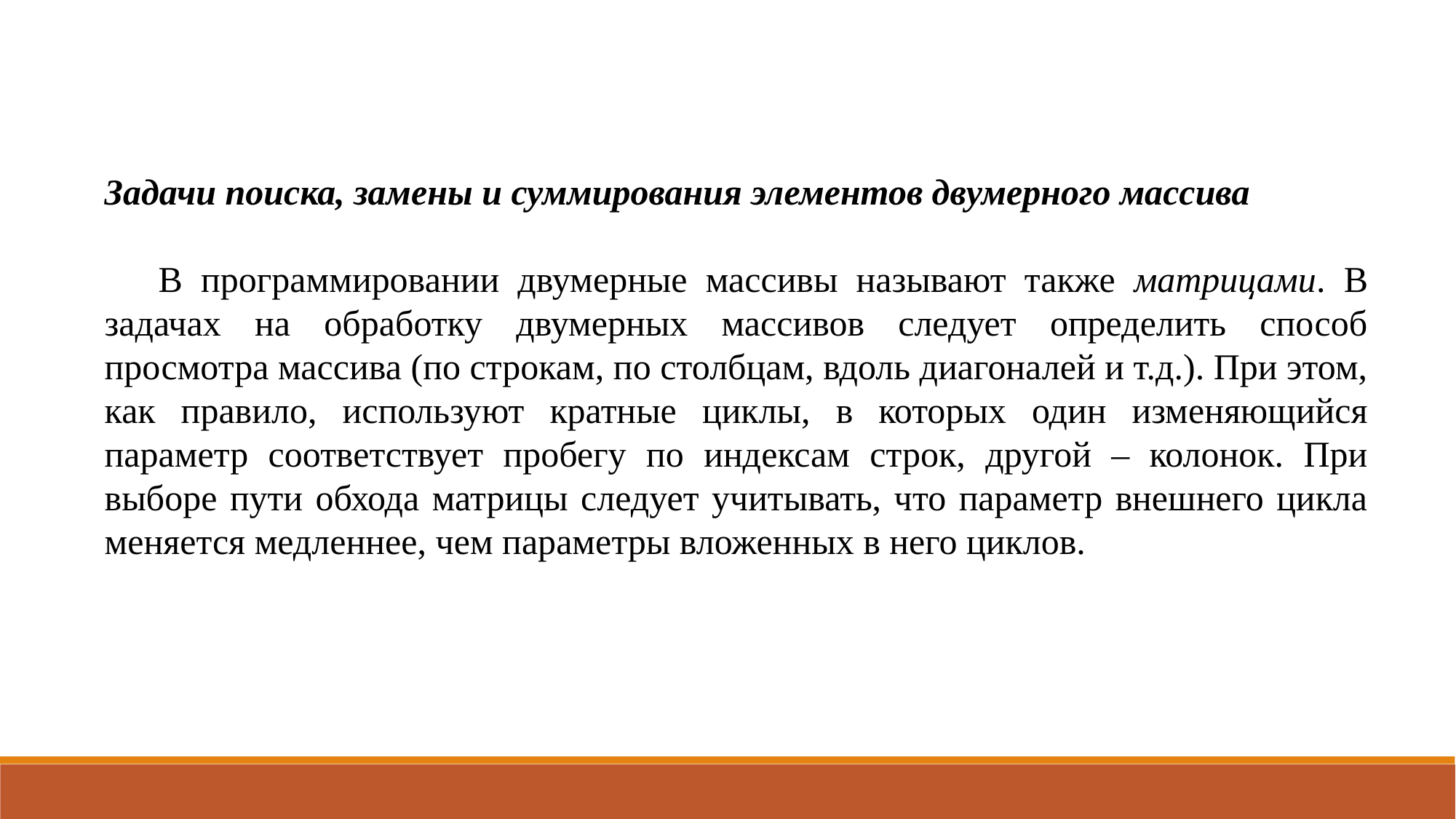

Задачи поиска, замены и суммирования элементов двумерного массива

В программировании двумерные массивы называют также матрицами. В задачах на обработку двумерных массивов следует определить способ просмотра массива (по строкам, по столбцам, вдоль диагоналей и т.д.). При этом, как правило, используют кратные циклы, в которых один изменяющийся параметр соответствует пробегу по индексам строк, другой – колонок. При выборе пути обхода матрицы следует учитывать, что параметр внешнего цикла меняется медленнее, чем параметры вложенных в него циклов.